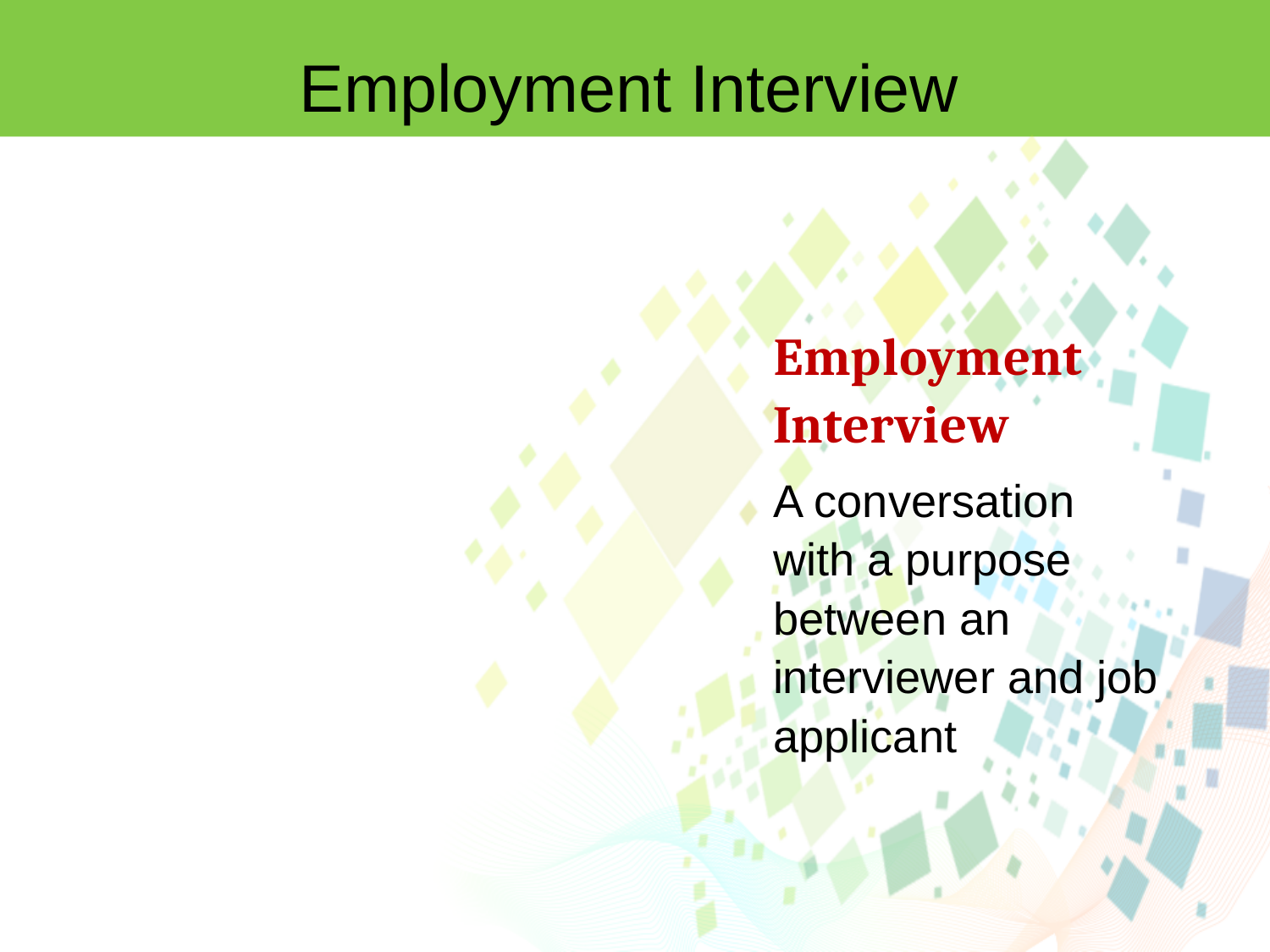

Employment Interview
Employment Interview
A conversation with a purpose between an interviewer and job applicant